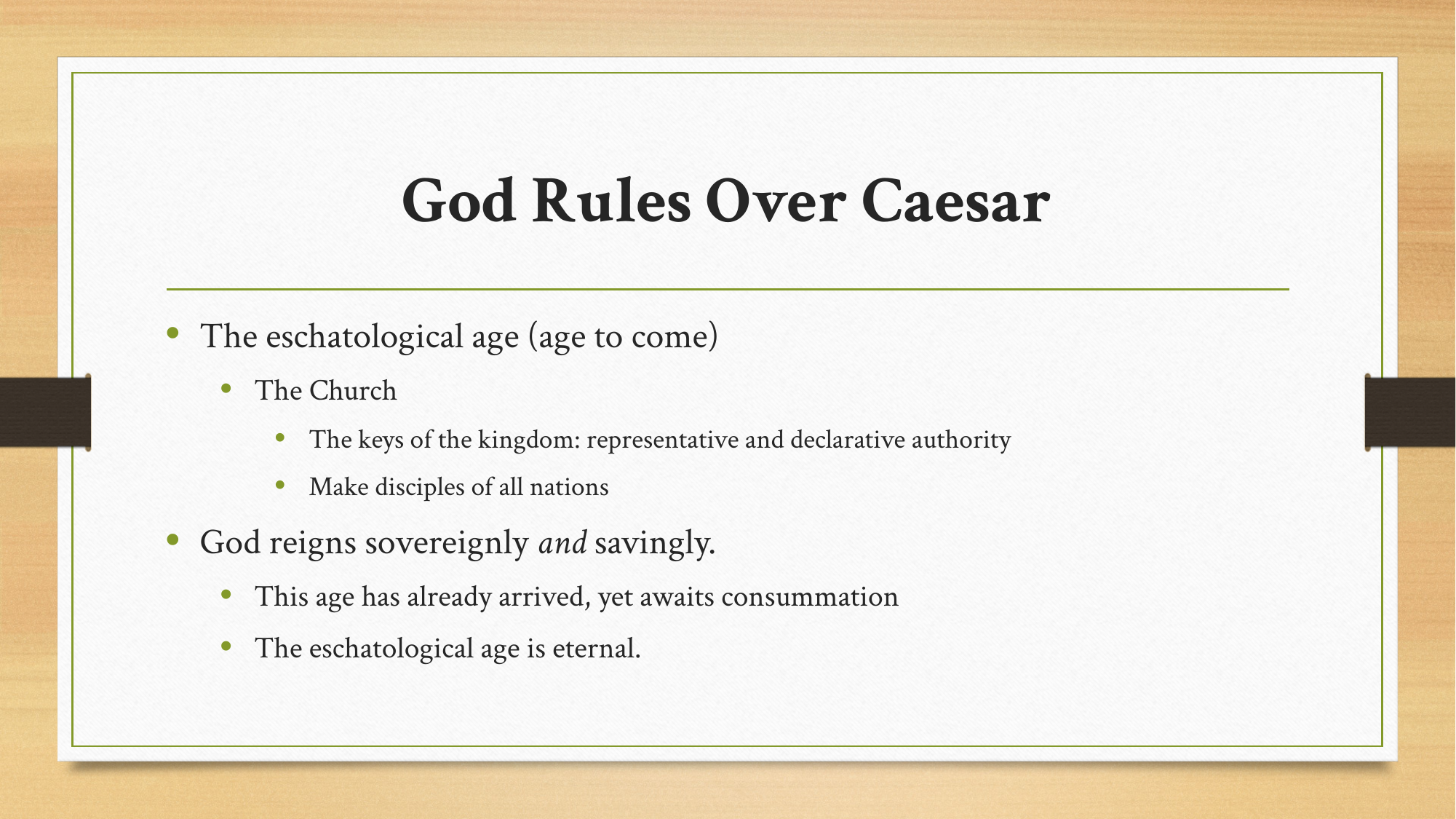

# God Rules Over Caesar
The eschatological age (age to come)
The Church
The keys of the kingdom: representative and declarative authority
Make disciples of all nations
God reigns sovereignly and savingly.
This age has already arrived, yet awaits consummation
The eschatological age is eternal.